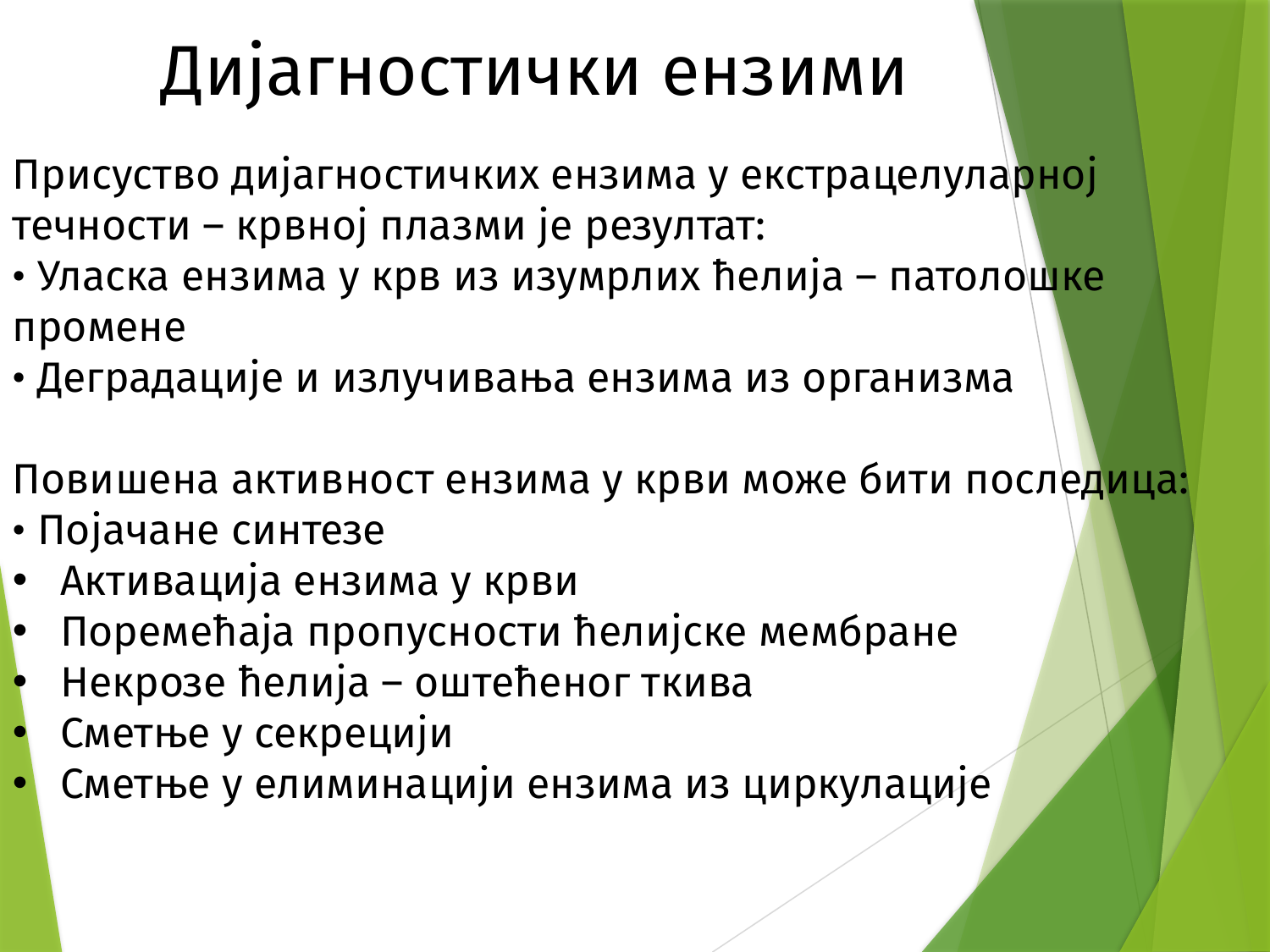

Дијагностички ензими

Присуство дијагностичких ензима у екстрацелуларној течности – крвној плазми је резултат:
• Уласка ензима у крв из изумрлих ћелија – патолошке промене
• Деградације и излучивања ензима из организма

Повишена активност ензима у крви може бити последица:
• Појачане синтезе
Активација ензима у крви
Поремећаја пропусности ћелијске мембране
Некрозе ћелија – оштећеног ткива
Сметње у секрецији
Сметње у елиминацији ензима из циркулације